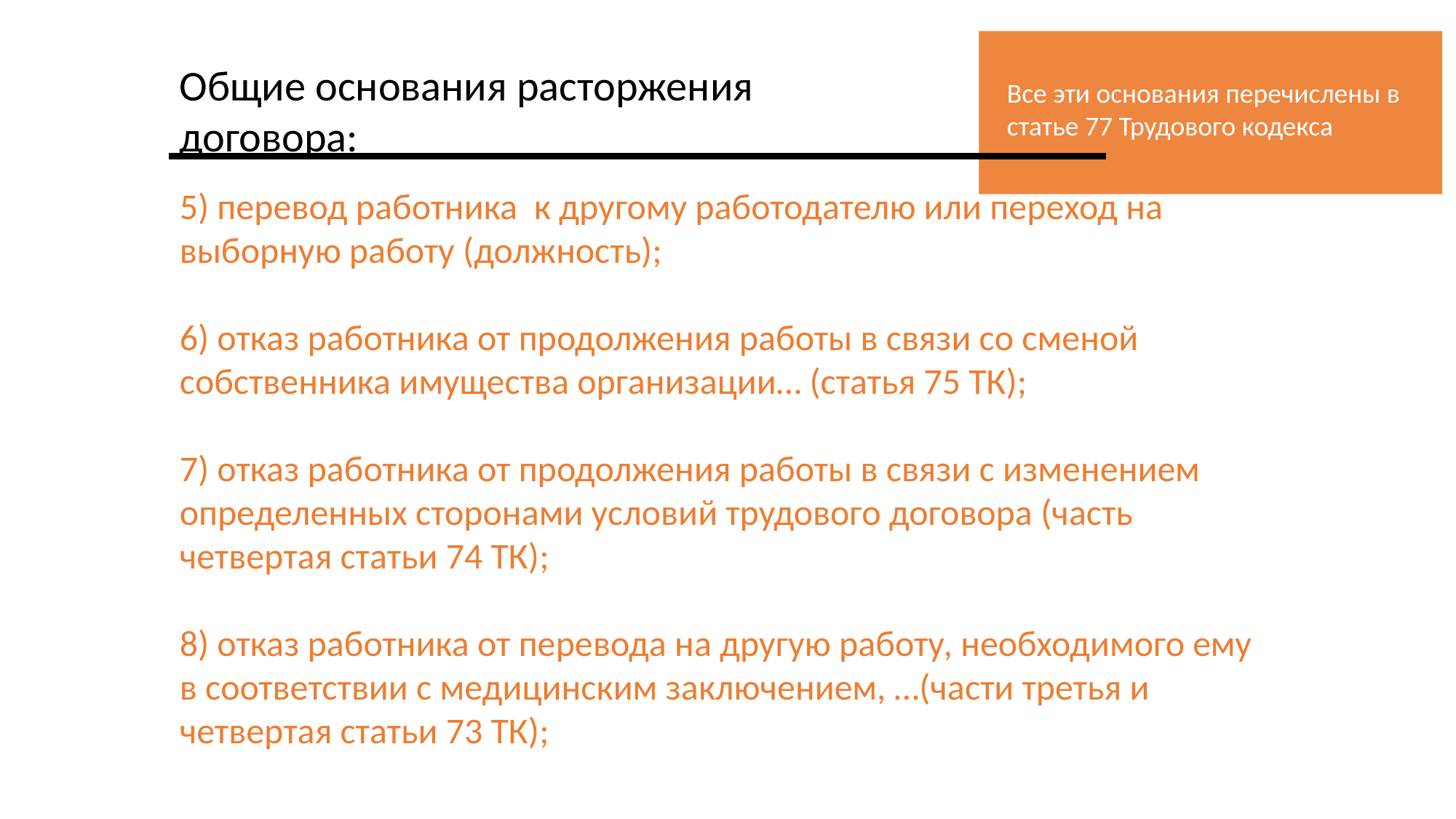

Общие основания расторжения договора:
Все эти основания перечислены в статье 77 Трудового кодекса
5) перевод работника  к другому работодателю или переход на выборную работу (должность);

6) отказ работника от продолжения работы в связи со сменой собственника имущества организации… (статья 75 ТК);

7) отказ работника от продолжения работы в связи с изменением определенных сторонами условий трудового договора (часть четвертая статьи 74 ТК);

8) отказ работника от перевода на другую работу, необходимого ему в соответствии с медицинским заключением, …(части третья и четвертая статьи 73 ТК);